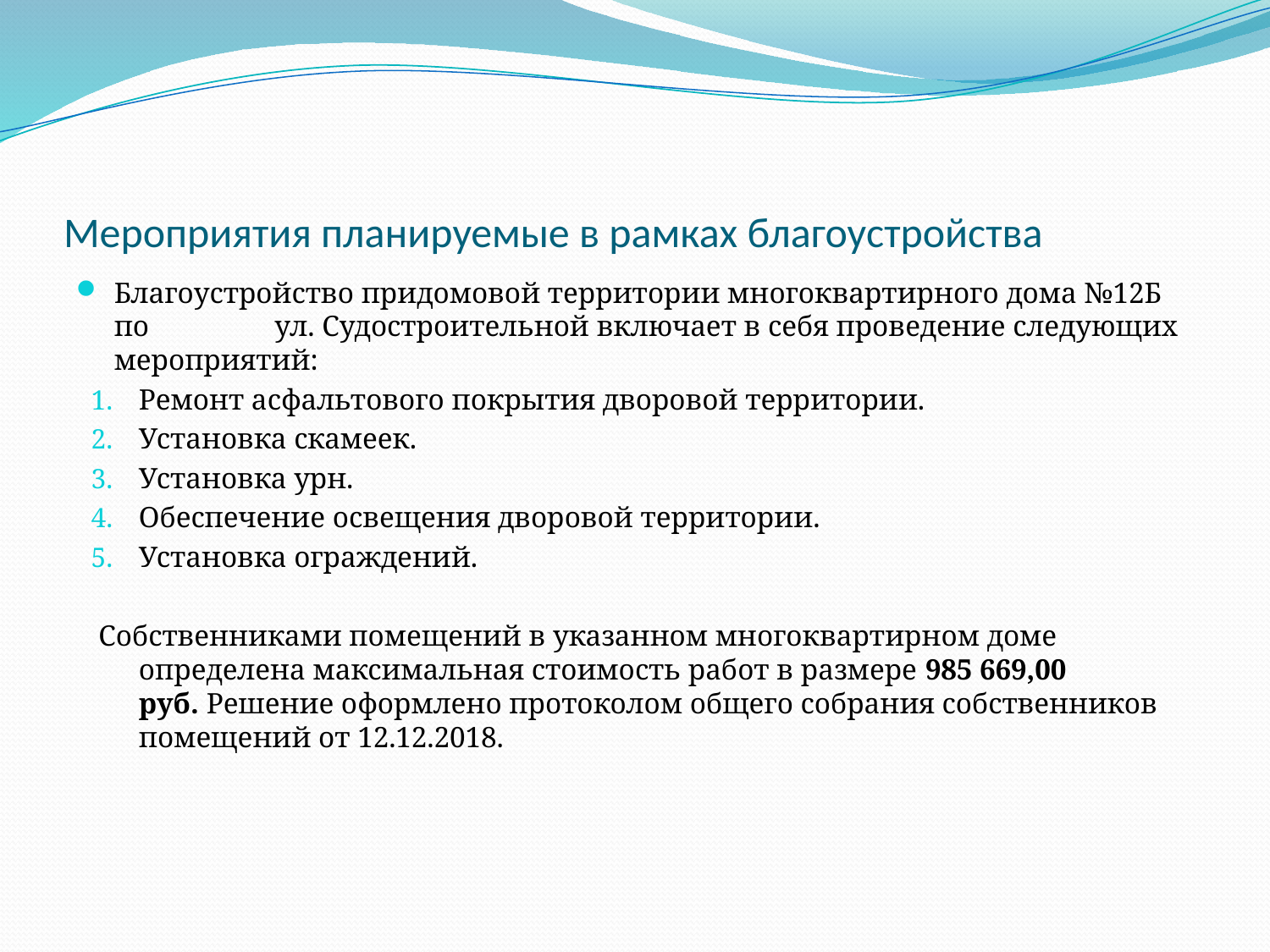

# Мероприятия планируемые в рамках благоустройства
Благоустройство придомовой территории многоквартирного дома №12Б по                 ул. Судостроительной включает в себя проведение следующих мероприятий:
Ремонт асфальтового покрытия дворовой территории.
Установка скамеек.
Установка урн.
Обеспечение освещения дворовой территории.
Установка ограждений.

 Собственниками помещений в указанном многоквартирном доме определена максимальная стоимость работ в размере 985 669,00 руб. Решение оформлено протоколом общего собрания собственников помещений от 12.12.2018.